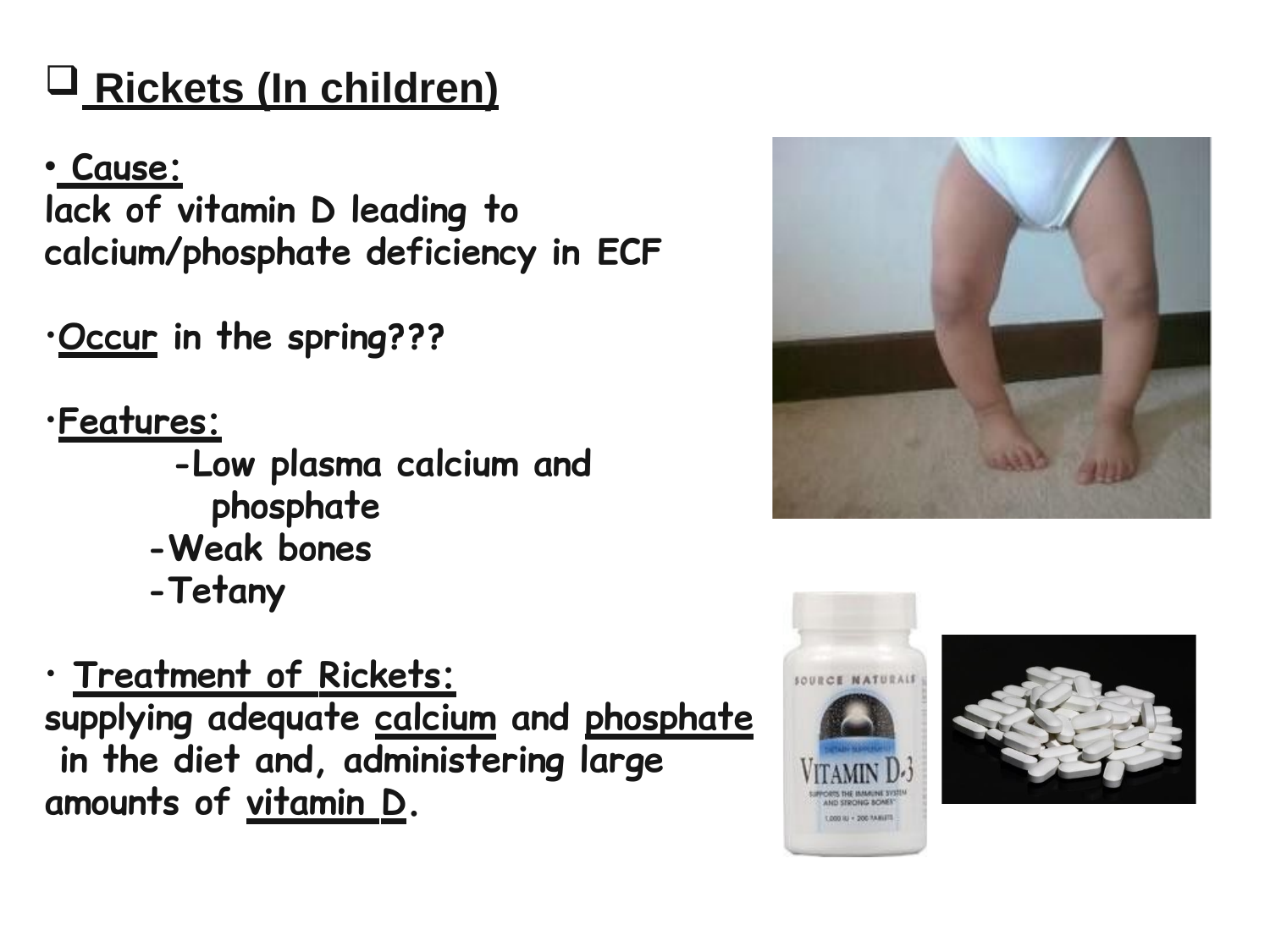

Rickets (In children)
 Cause:
lack of vitamin D leading to
calcium/phosphate deficiency in ECF
Occur in the spring???
Features:
-Low plasma calcium and  phosphate
-Weak bones
-Tetany
Treatment of Rickets:
supplying adequate calcium and phosphate  in the diet and, administering large  amounts of vitamin D.